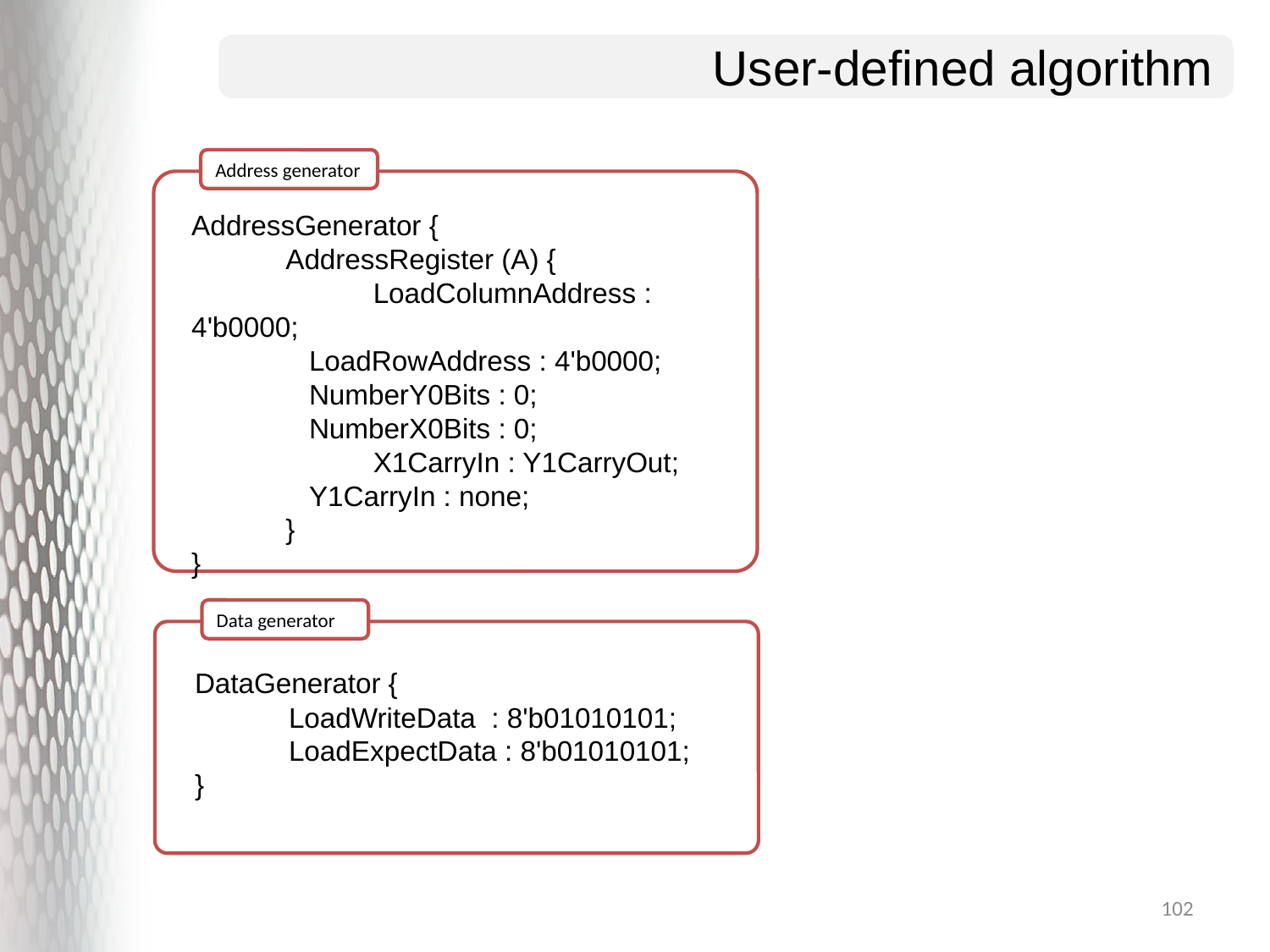

# User-defined algorithm
Address generator

AddressGenerator {
            AddressRegister (A) {
	       LoadColumnAddress : 4'b0000;
               LoadRowAddress : 4'b0000;
               NumberY0Bits : 0;
               NumberX0Bits : 0;
	       X1CarryIn : Y1CarryOut;
               Y1CarryIn : none;
            }
}
Data generator

DataGenerator {
            LoadWriteData  : 8'b01010101;
            LoadExpectData : 8'b01010101;
}
102